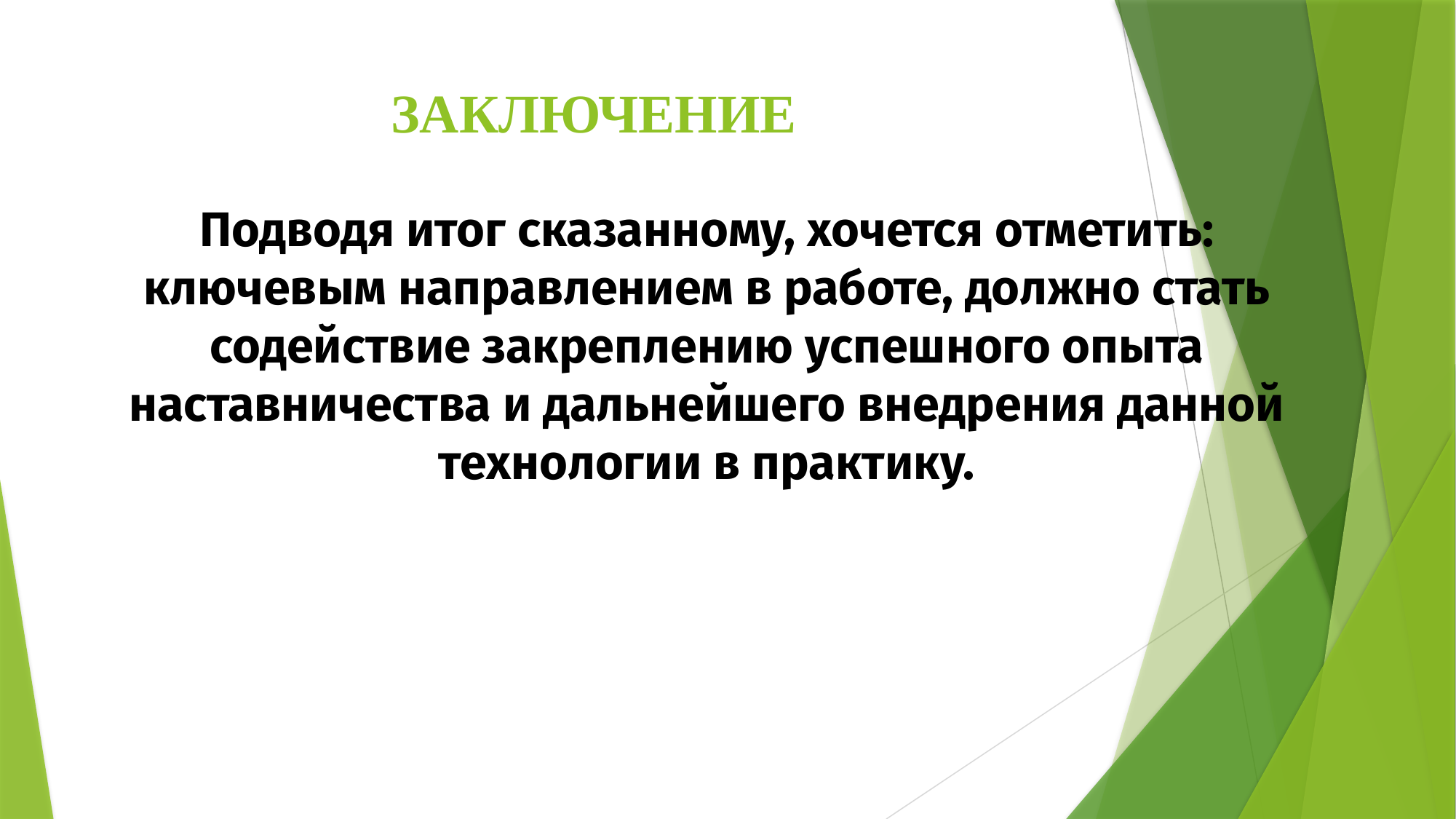

# ЗАКЛЮЧЕНИЕ
Подводя итог сказанному, хочется отметить: ключевым направлением в работе, должно стать содействие закреплению успешного опыта наставничества и дальнейшего внедрения данной технологии в практику.